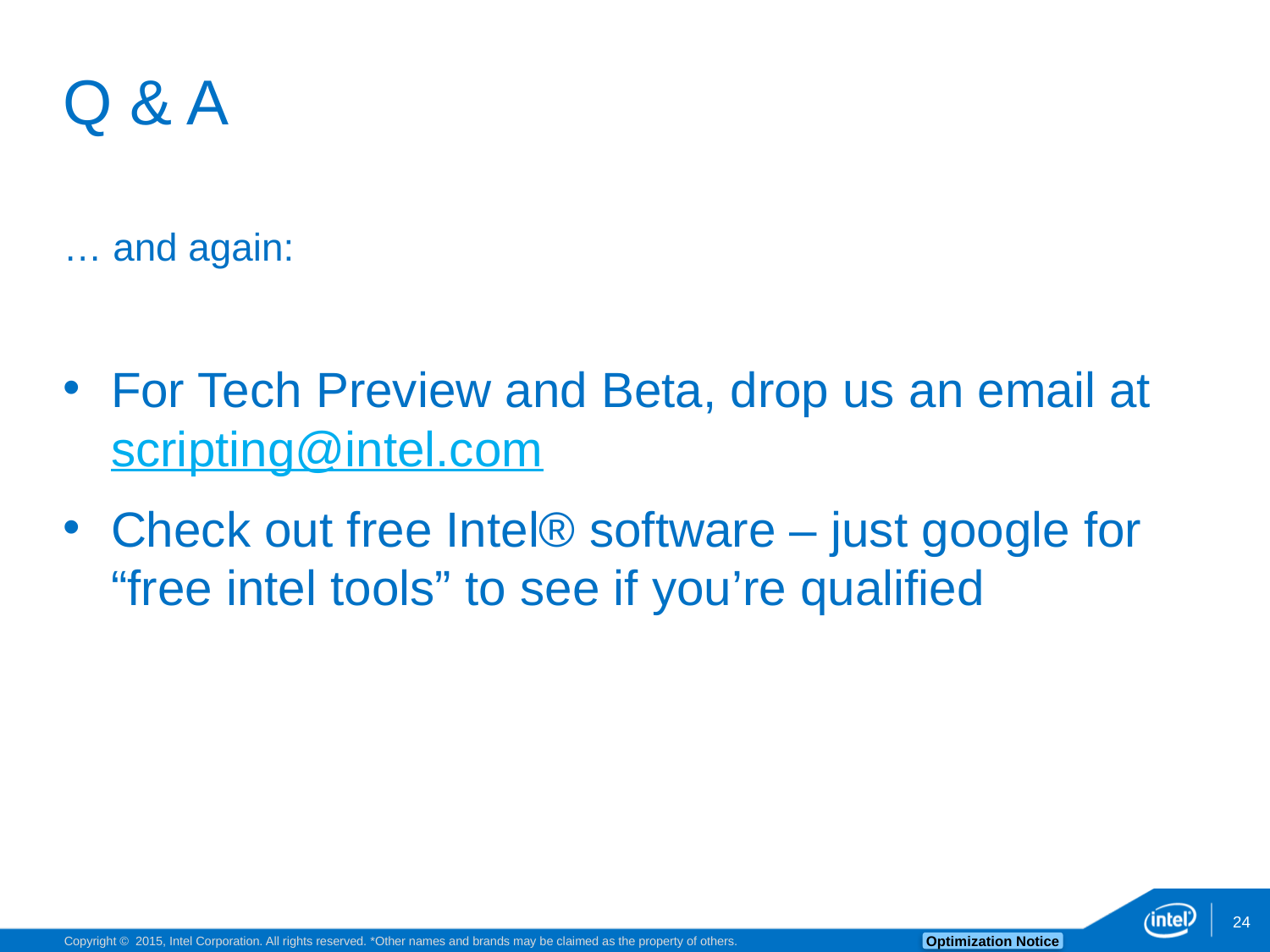

# Q & A
… and again:

For Tech Preview and Beta, drop us an email at scripting@intel.com
Check out free Intel® software – just google for “free intel tools” to see if you’re qualified
24